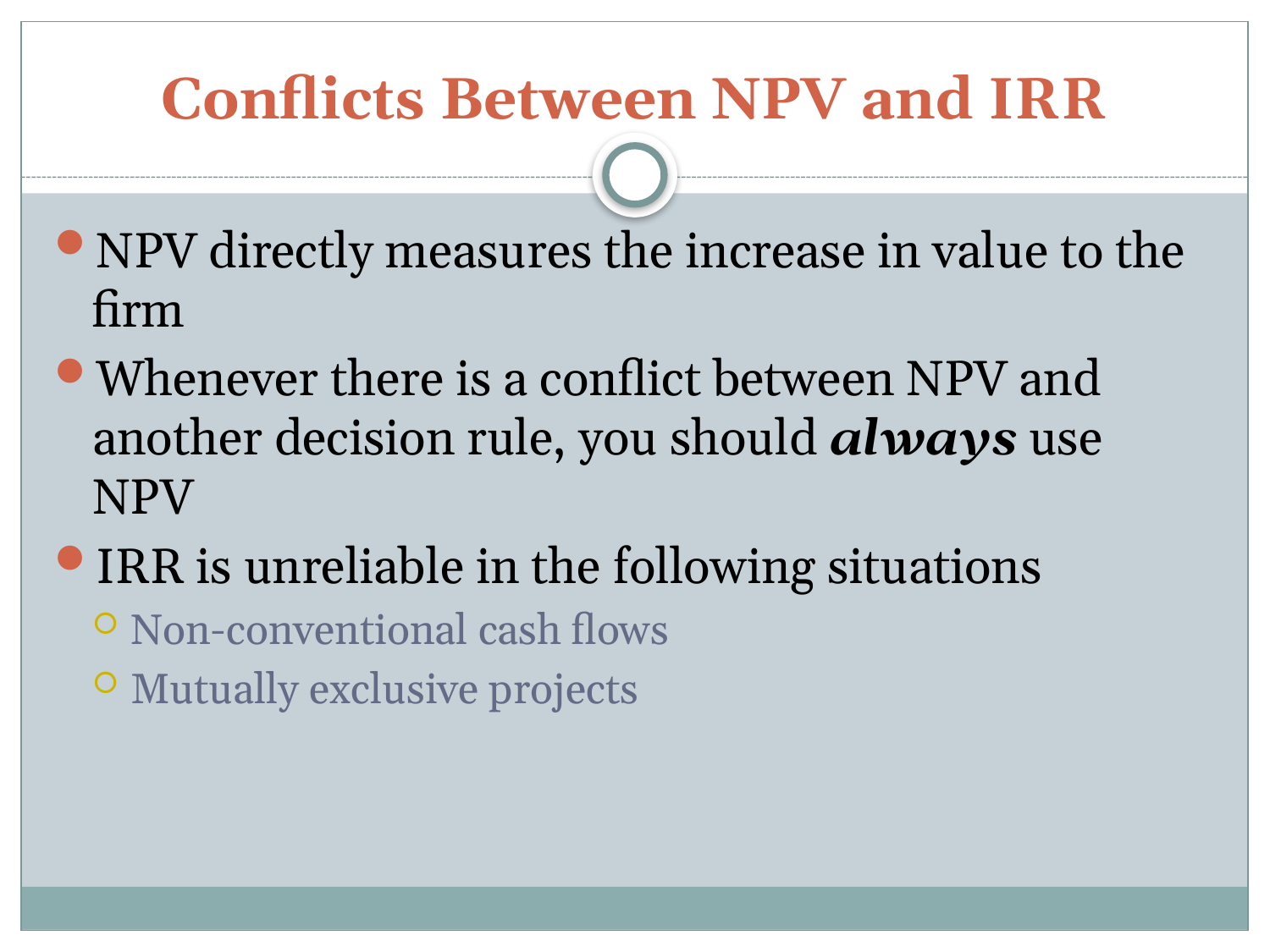

# Conflicts Between NPV and IRR
NPV directly measures the increase in value to the firm
Whenever there is a conflict between NPV and another decision rule, you should always use NPV
IRR is unreliable in the following situations
Non-conventional cash flows
Mutually exclusive projects